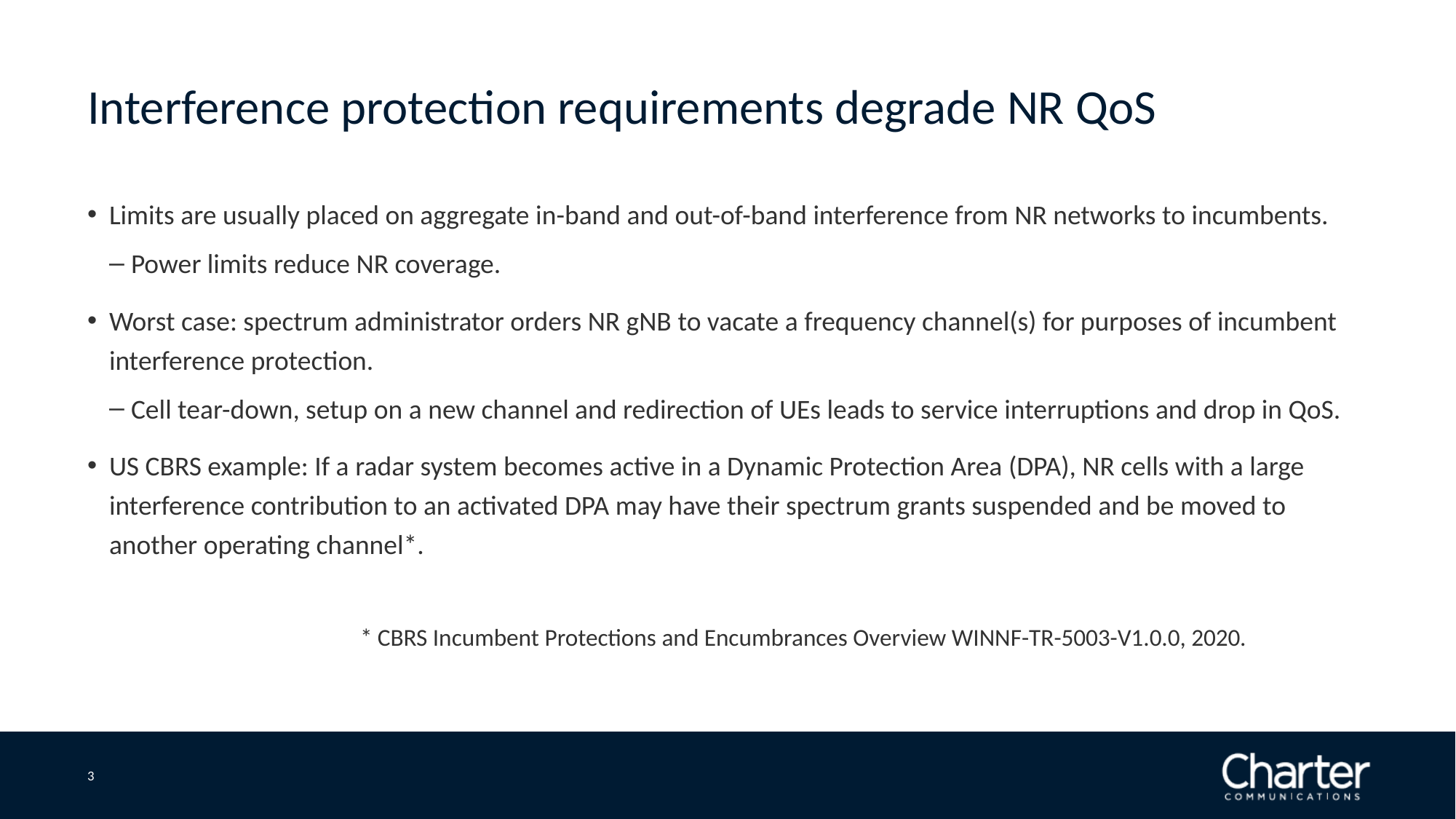

# Interference protection requirements degrade NR QoS
Limits are usually placed on aggregate in-band and out-of-band interference from NR networks to incumbents.
Power limits reduce NR coverage.
Worst case: spectrum administrator orders NR gNB to vacate a frequency channel(s) for purposes of incumbent interference protection.
Cell tear-down, setup on a new channel and redirection of UEs leads to service interruptions and drop in QoS.
US CBRS example: If a radar system becomes active in a Dynamic Protection Area (DPA), NR cells with a large interference contribution to an activated DPA may have their spectrum grants suspended and be moved to another operating channel*.

* CBRS Incumbent Protections and Encumbrances Overview WINNF-TR-5003-V1.0.0, 2020.
3